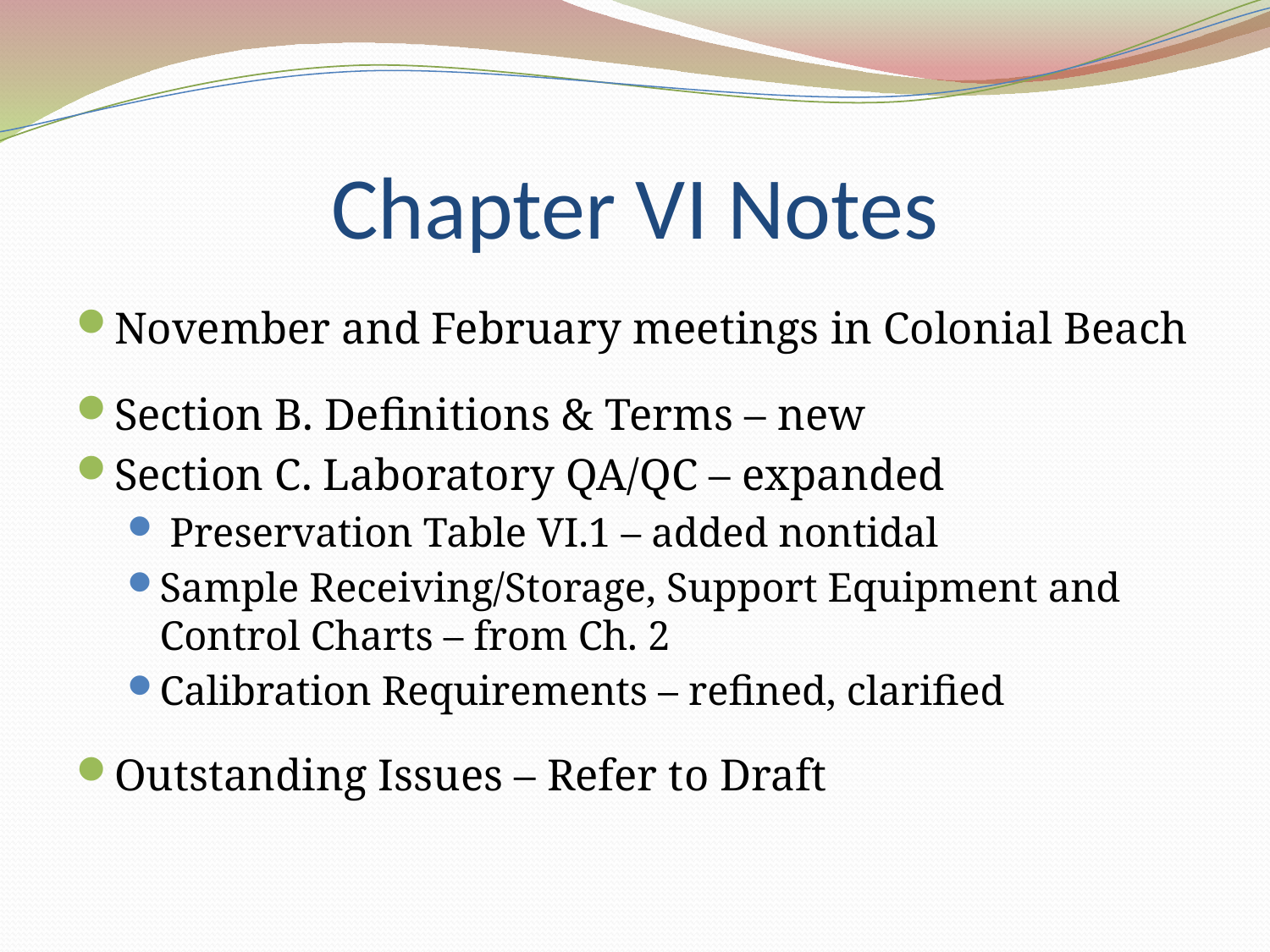

# Chapter VI Notes
November and February meetings in Colonial Beach
Section B. Definitions & Terms – new
Section C. Laboratory QA/QC – expanded
 Preservation Table VI.1 – added nontidal
Sample Receiving/Storage, Support Equipment and Control Charts – from Ch. 2
Calibration Requirements – refined, clarified
Outstanding Issues – Refer to Draft